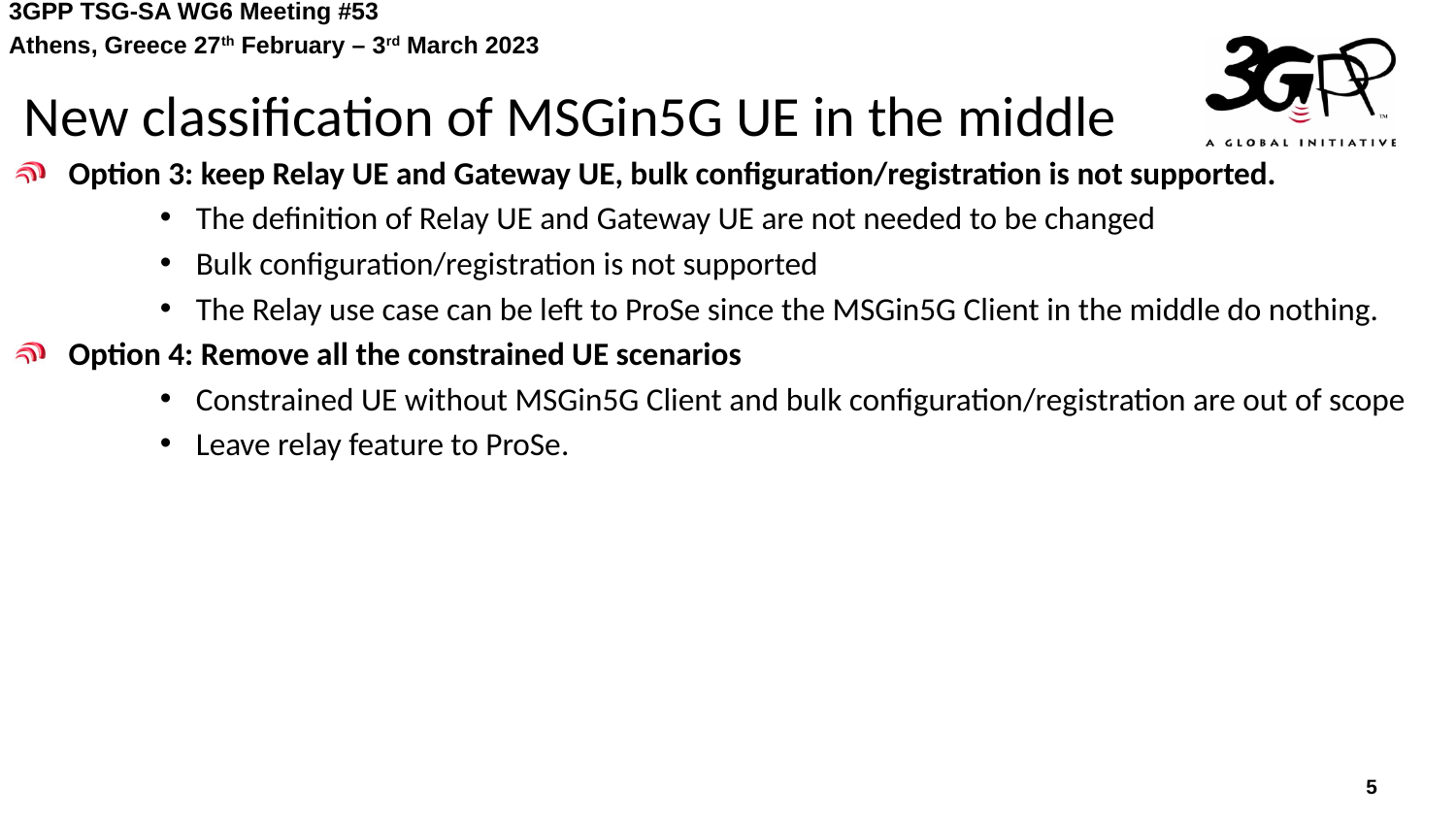

New classification of MSGin5G UE in the middle
Option 3: keep Relay UE and Gateway UE, bulk configuration/registration is not supported.
The definition of Relay UE and Gateway UE are not needed to be changed
Bulk configuration/registration is not supported
The Relay use case can be left to ProSe since the MSGin5G Client in the middle do nothing.
Option 4: Remove all the constrained UE scenarios
Constrained UE without MSGin5G Client and bulk configuration/registration are out of scope
Leave relay feature to ProSe.